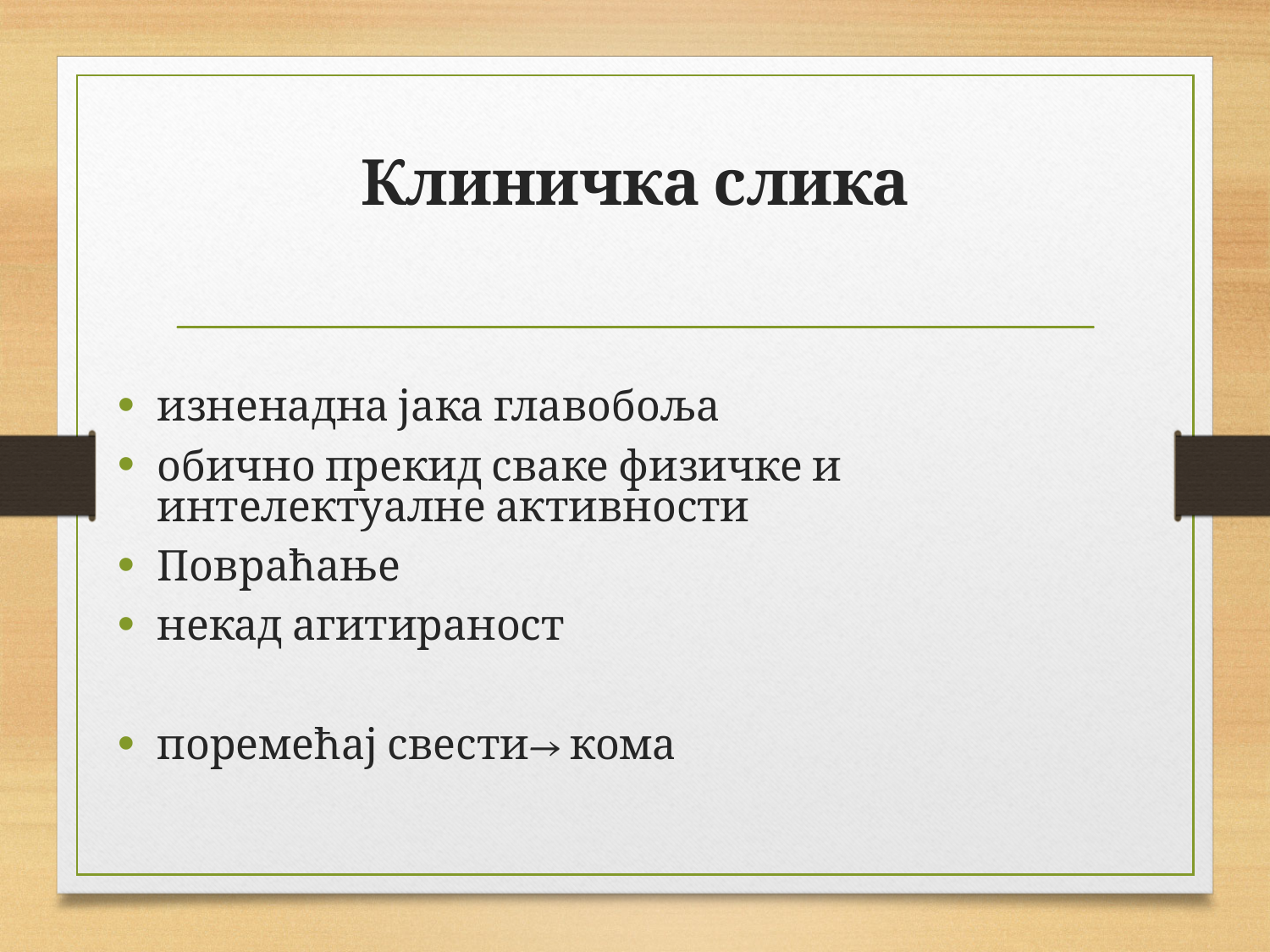

# Клиничка слика
изненадна јака главобоља
обично прекид сваке физичке и интелектуалне активности
Повраћање
некад агитираност

поремећај свести→ кома